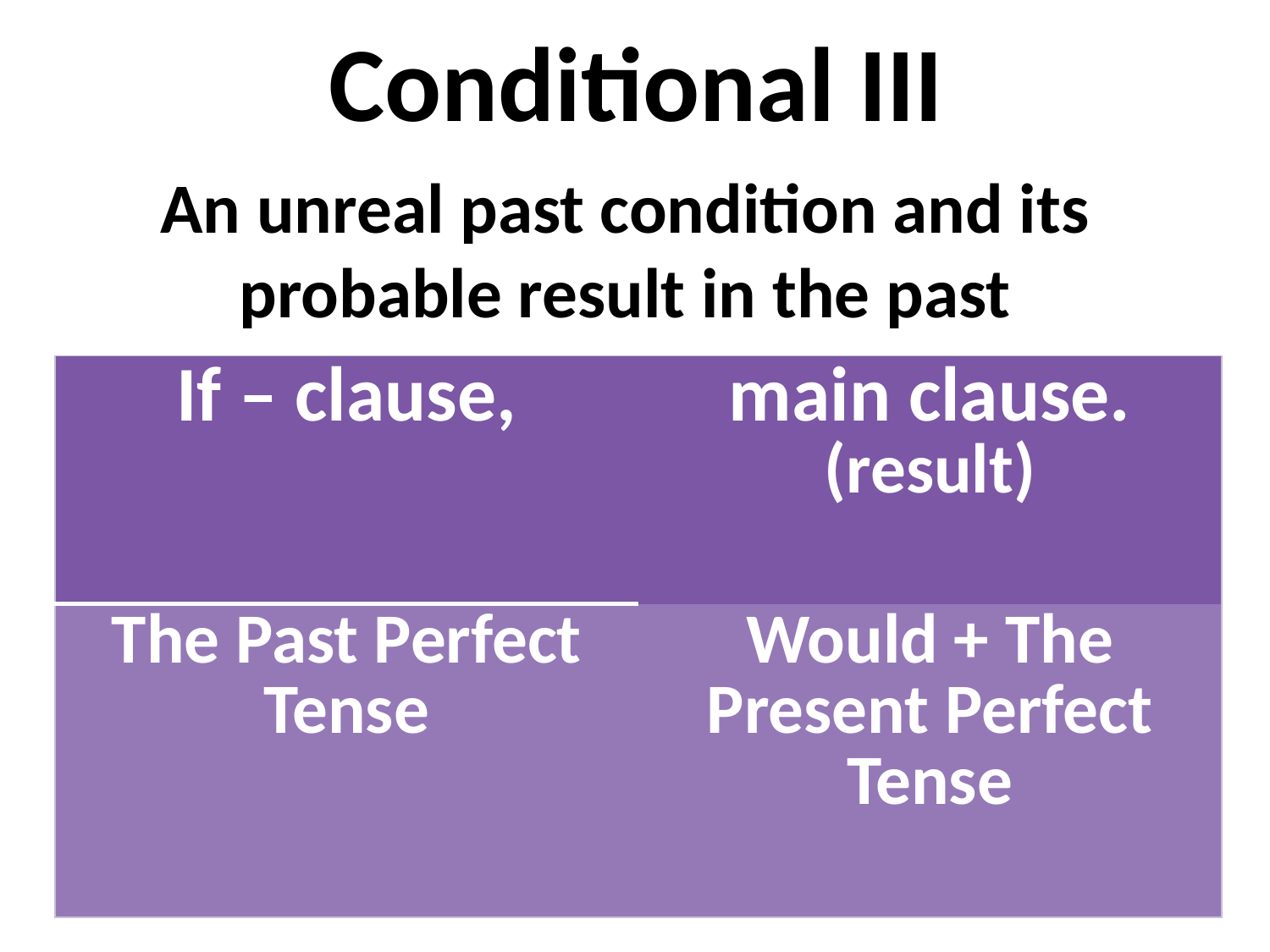

# Conditional III
An unreal past condition and its probable result in the past
| If – clause, | main clause. (result) |
| --- | --- |
| The Past Perfect Tense | Would + The Present Perfect Tense |